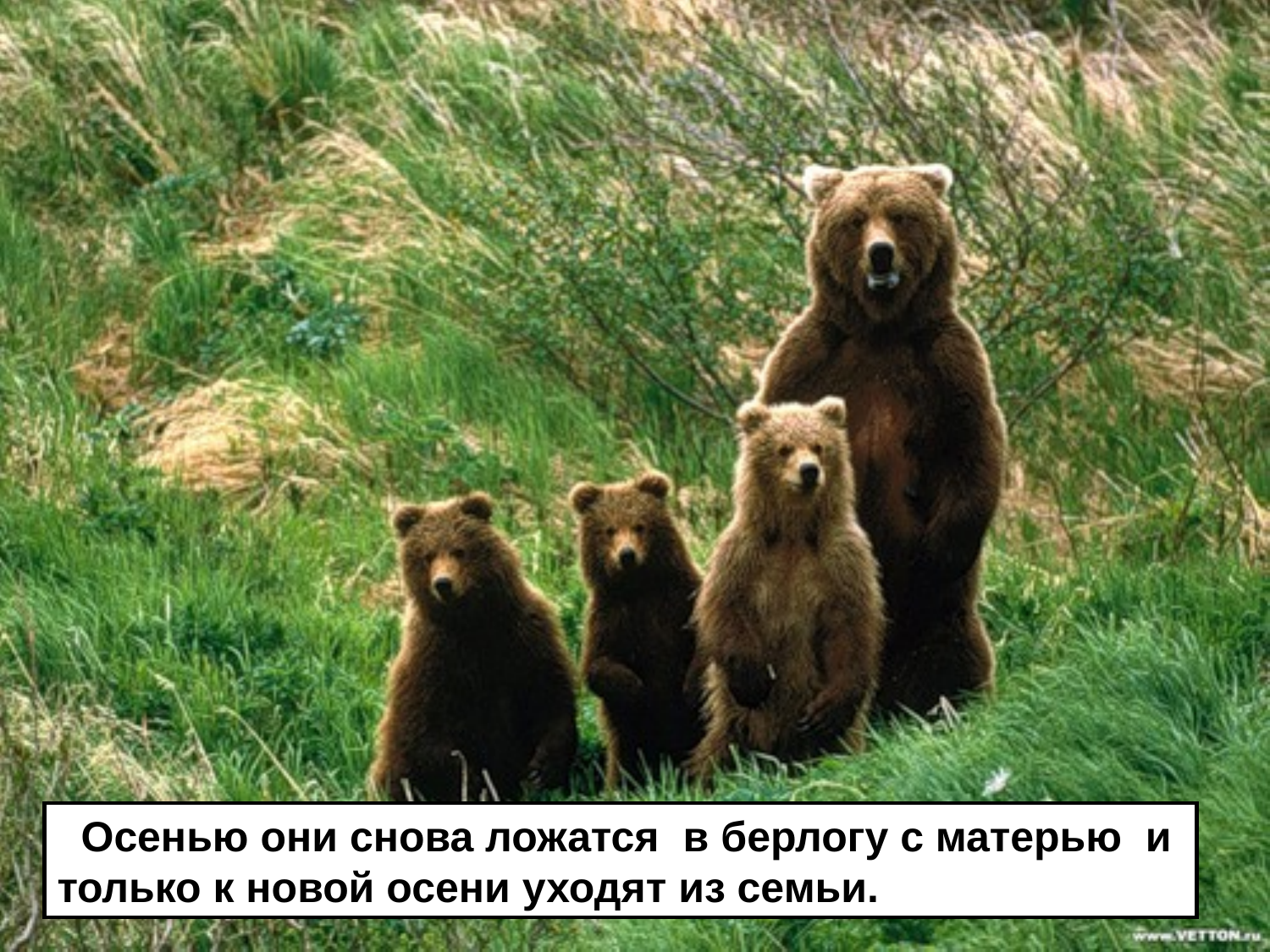

Осенью они снова ложатся  в берлогу с матерью  и
только к новой осени уходят из семьи.